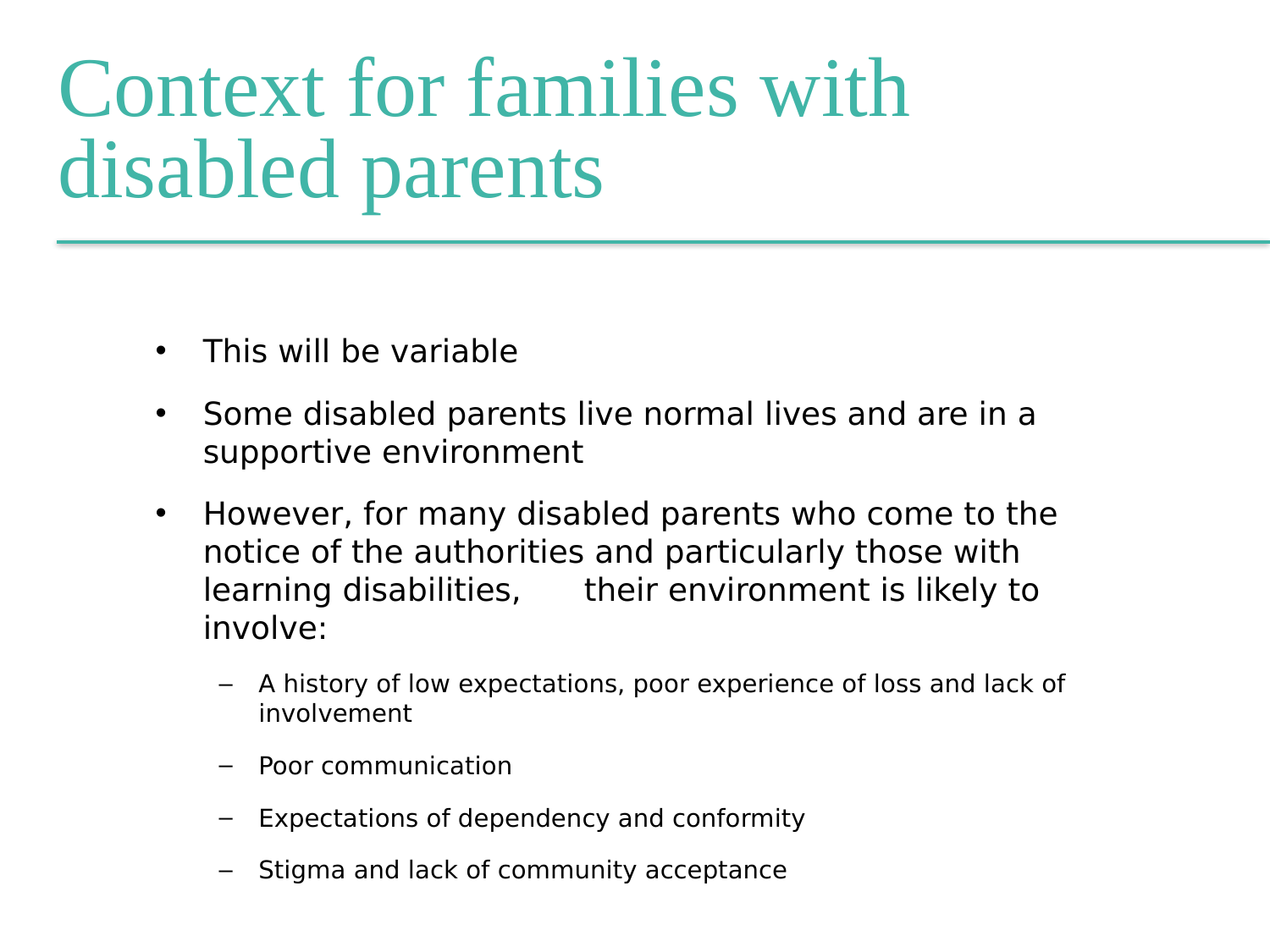

Context for families with disabled parents
This will be variable
Some disabled parents live normal lives and are in a supportive environment
However, for many disabled parents who come to the notice of the authorities and particularly those with learning disabilities, 	their environment is likely to involve:
A history of low expectations, poor experience of loss and lack of involvement
Poor communication
Expectations of dependency and conformity
Stigma and lack of community acceptance